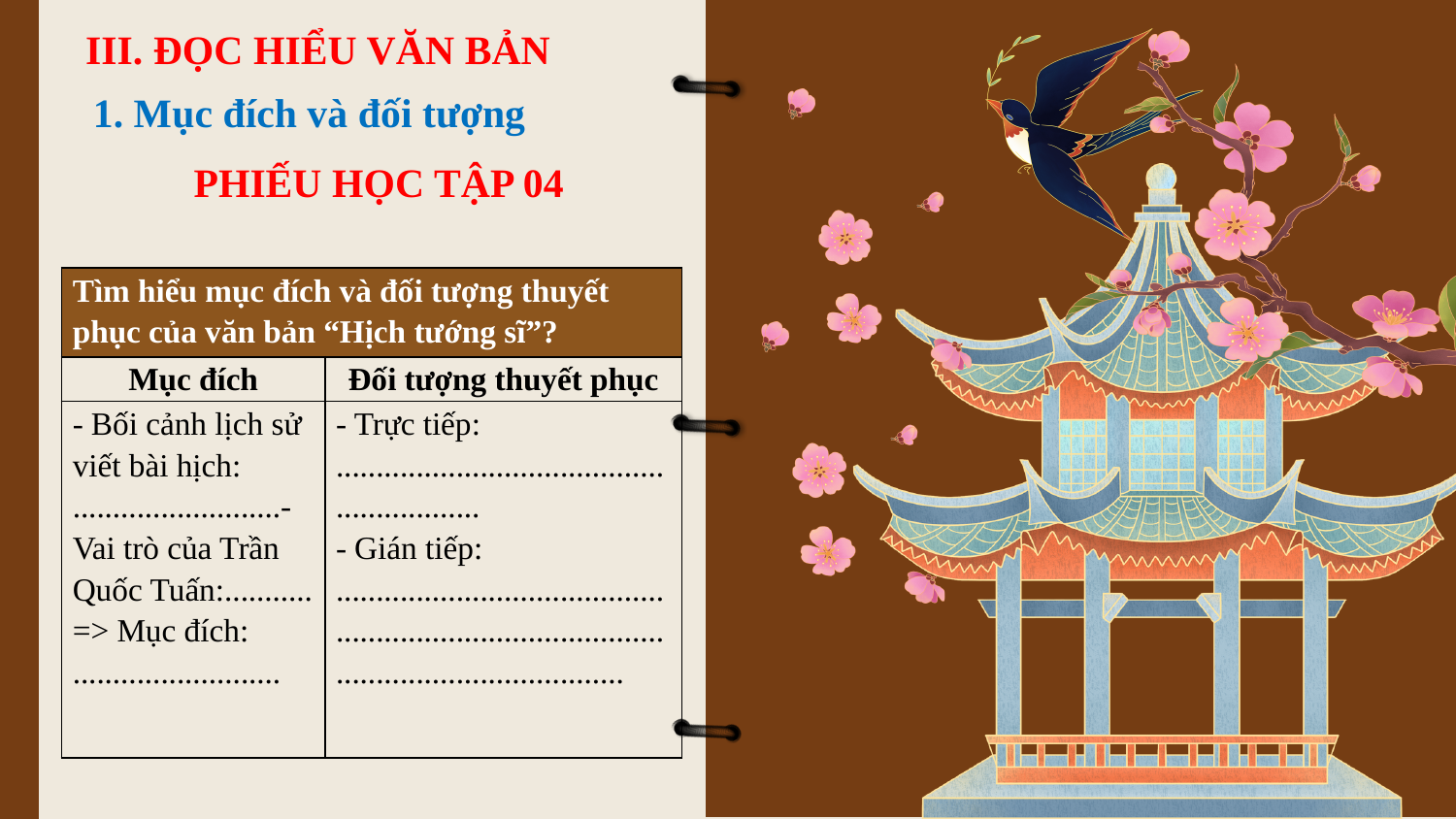

III. ĐỌC HIỂU VĂN BẢN

1. Mục đích và đối tượng

PHIẾU HỌC TẬP 04

| Tìm hiểu mục đích và đối tượng thuyết phục của văn bản “Hịch tướng sĩ”? |  |
| --- | --- |
| Mục đích | Đối tượng thuyết phục |
| - Bối cảnh lịch sử viết bài hịch: ..........................- Vai trò của Trần Quốc Tuấn:........... => Mục đích: .......................... | - Trực tiếp: ........................................................... - Gián tiếp: ...................................................................................................................... |